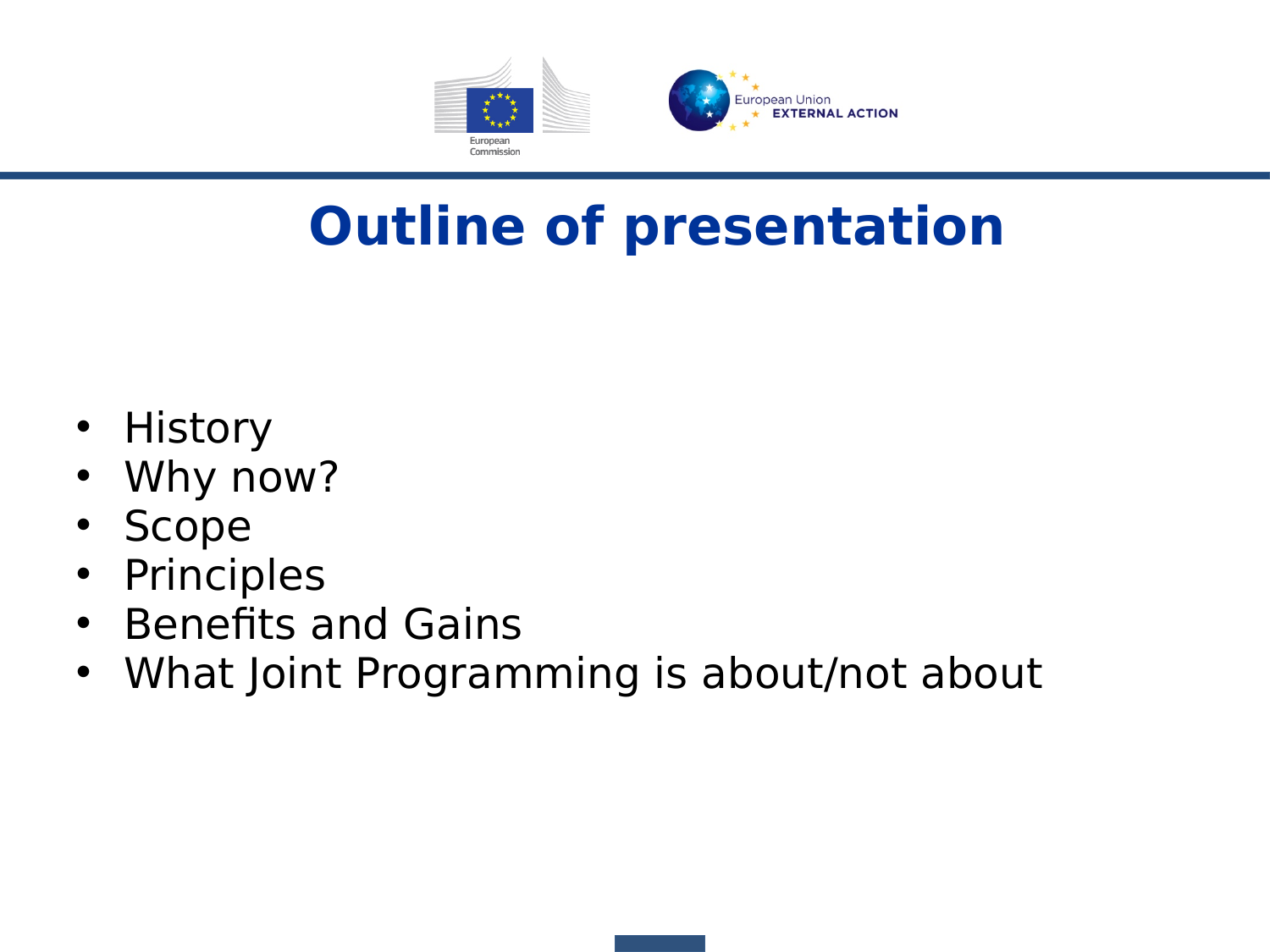

Outline of presentation

History
Why now?
Scope
Principles
Benefits and Gains
What Joint Programming is about/not about